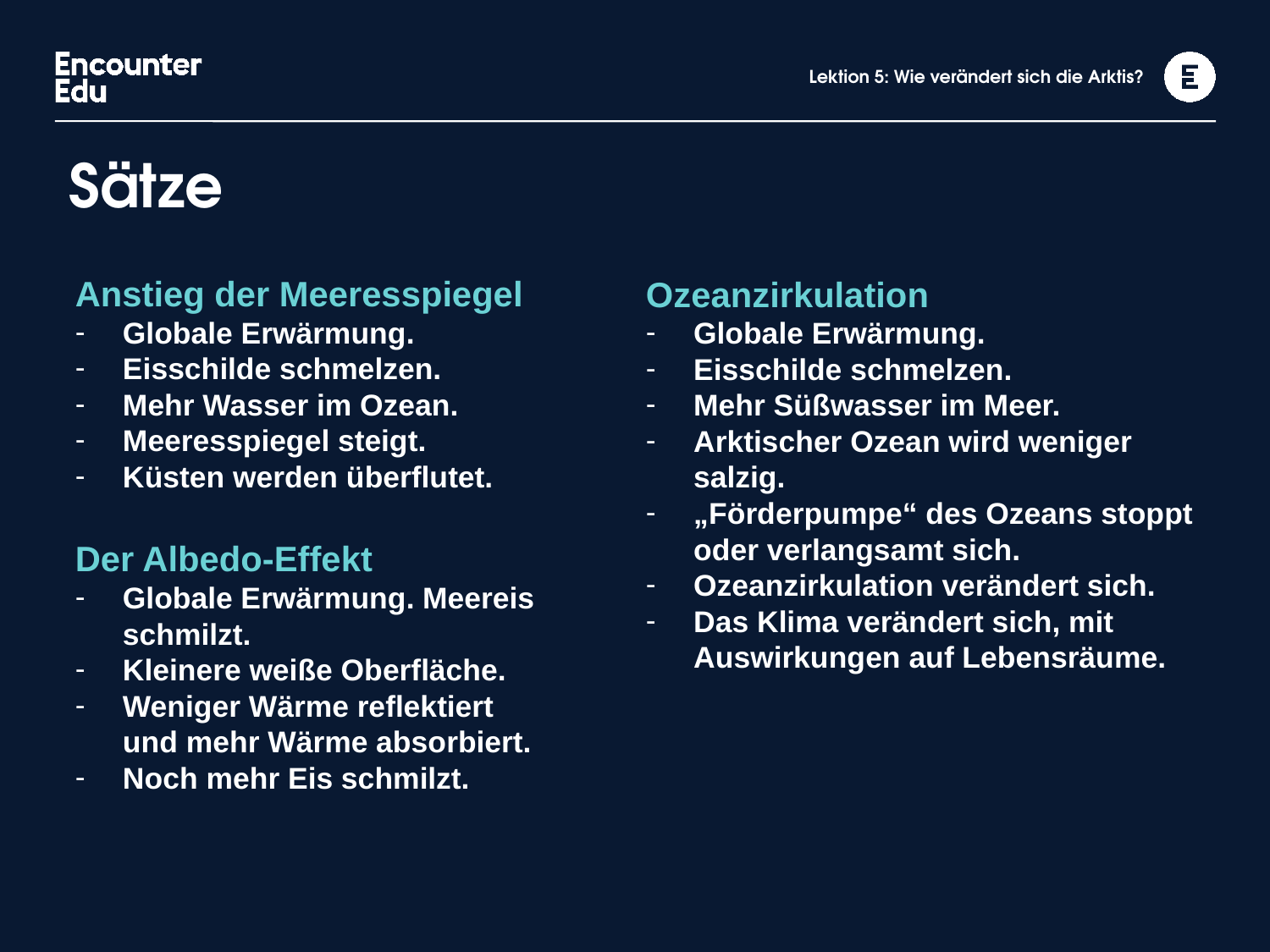

# Lektion 5: Wie verändert sich die Arktis?
Sätze
Anstieg der Meeresspiegel
Globale Erwärmung.
Eisschilde schmelzen.
Mehr Wasser im Ozean.
Meeresspiegel steigt.
Küsten werden überflutet.
Ozeanzirkulation
Globale Erwärmung.
Eisschilde schmelzen.
Mehr Süßwasser im Meer.
Arktischer Ozean wird weniger salzig.
„Förderpumpe“ des Ozeans stoppt oder verlangsamt sich.
Ozeanzirkulation verändert sich.
Das Klima verändert sich, mit Auswirkungen auf Lebensräume.
Der Albedo-Effekt
Globale Erwärmung. Meereis schmilzt.
Kleinere weiße Oberfläche.
Weniger Wärme reflektiert und mehr Wärme absorbiert.
Noch mehr Eis schmilzt.